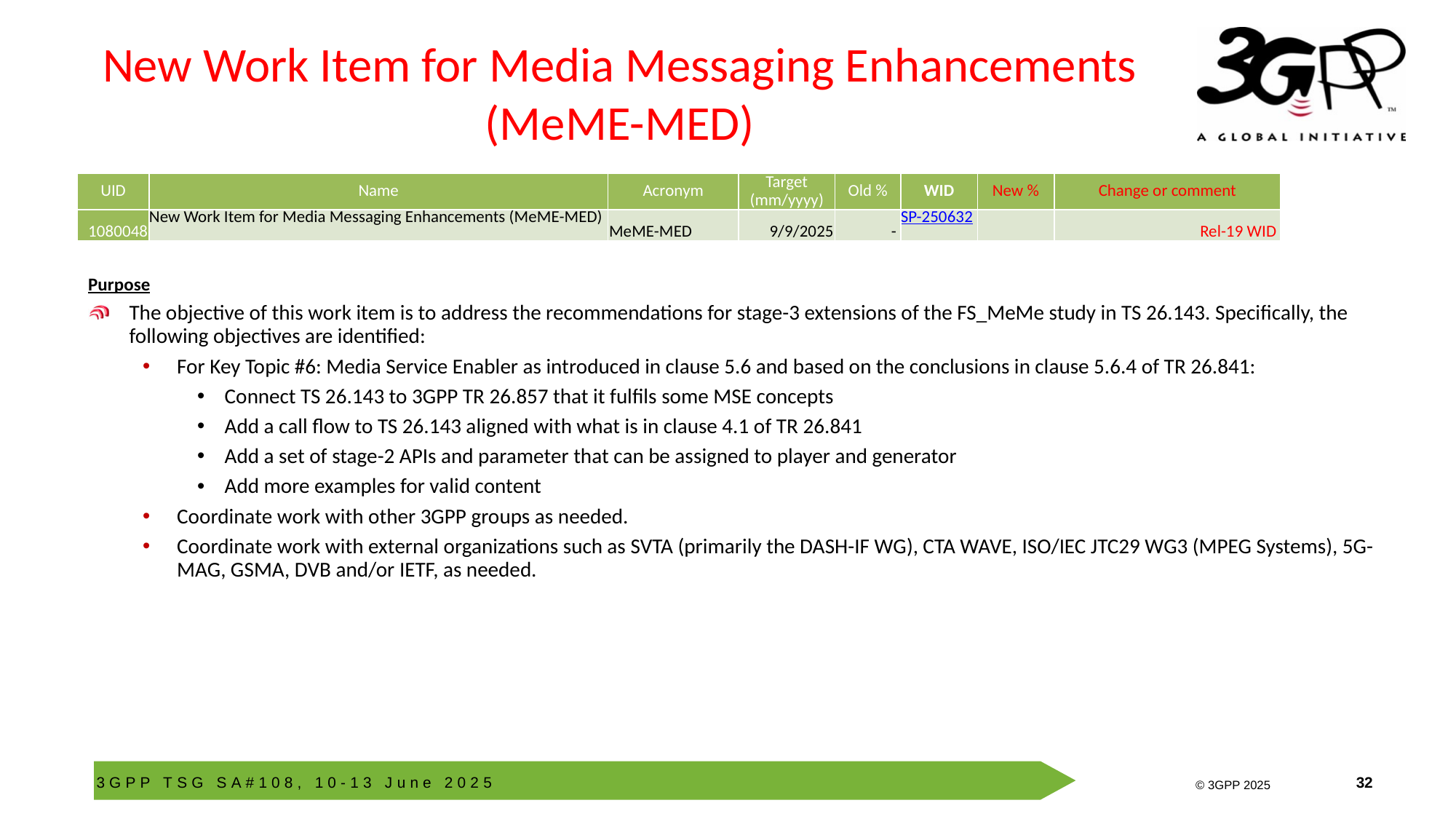

# New Work Item for Media Messaging Enhancements (MeME-MED)
| UID | Name | Acronym | Target (mm/yyyy) | Old % | WID | New % | Change or comment |
| --- | --- | --- | --- | --- | --- | --- | --- |
| 1080048 | New Work Item for Media Messaging Enhancements (MeME-MED) | MeME-MED | 9/9/2025 | - | SP-250632 |  | Rel-19 WID |
Purpose
The objective of this work item is to address the recommendations for stage-3 extensions of the FS_MeMe study in TS 26.143. Specifically, the following objectives are identified:
For Key Topic #6: Media Service Enabler as introduced in clause 5.6 and based on the conclusions in clause 5.6.4 of TR 26.841:
Connect TS 26.143 to 3GPP TR 26.857 that it fulfils some MSE concepts
Add a call flow to TS 26.143 aligned with what is in clause 4.1 of TR 26.841
Add a set of stage-2 APIs and parameter that can be assigned to player and generator
Add more examples for valid content
Coordinate work with other 3GPP groups as needed.
Coordinate work with external organizations such as SVTA (primarily the DASH-IF WG), CTA WAVE, ISO/IEC JTC29 WG3 (MPEG Systems), 5G-MAG, GSMA, DVB and/or IETF, as needed.